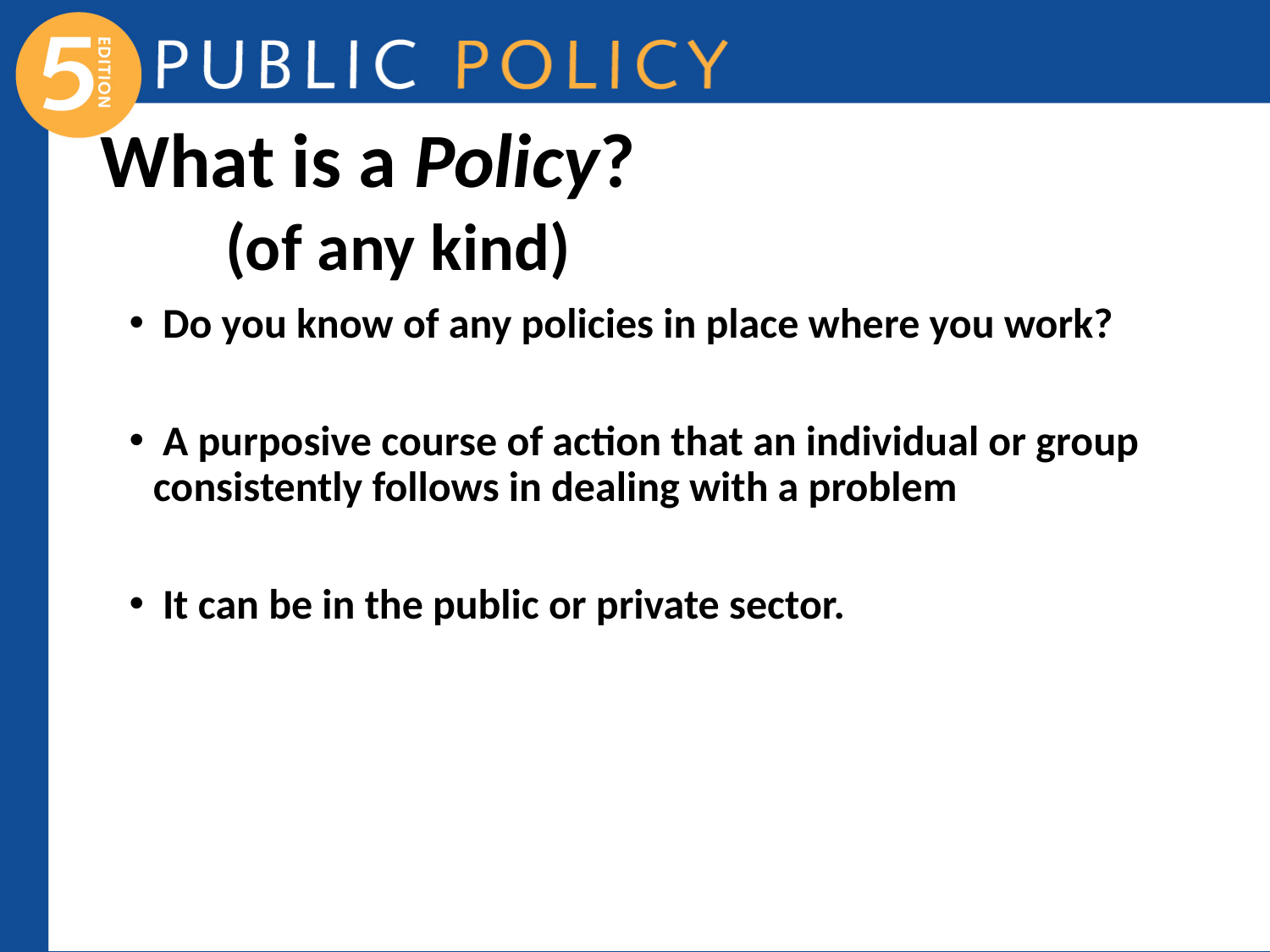

# What is a Policy? (of any kind)
 Do you know of any policies in place where you work?

 A purposive course of action that an individual or group consistently follows in dealing with a problem

 It can be in the public or private sector.